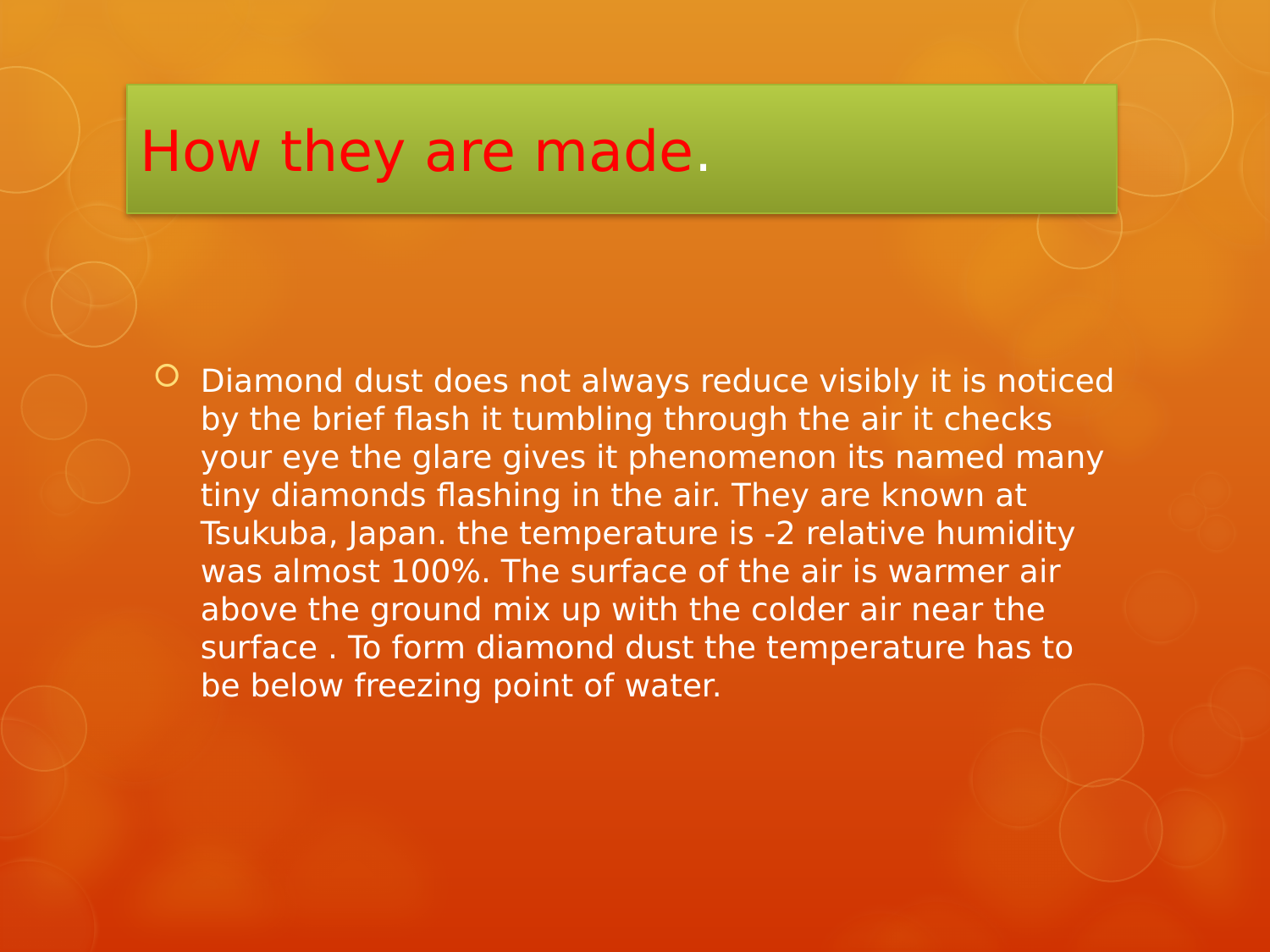

# How they are made.
Diamond dust does not always reduce visibly it is noticed by the brief flash it tumbling through the air it checks your eye the glare gives it phenomenon its named many tiny diamonds flashing in the air. They are known at Tsukuba, Japan. the temperature is -2 relative humidity was almost 100%. The surface of the air is warmer air above the ground mix up with the colder air near the surface . To form diamond dust the temperature has to be below freezing point of water.